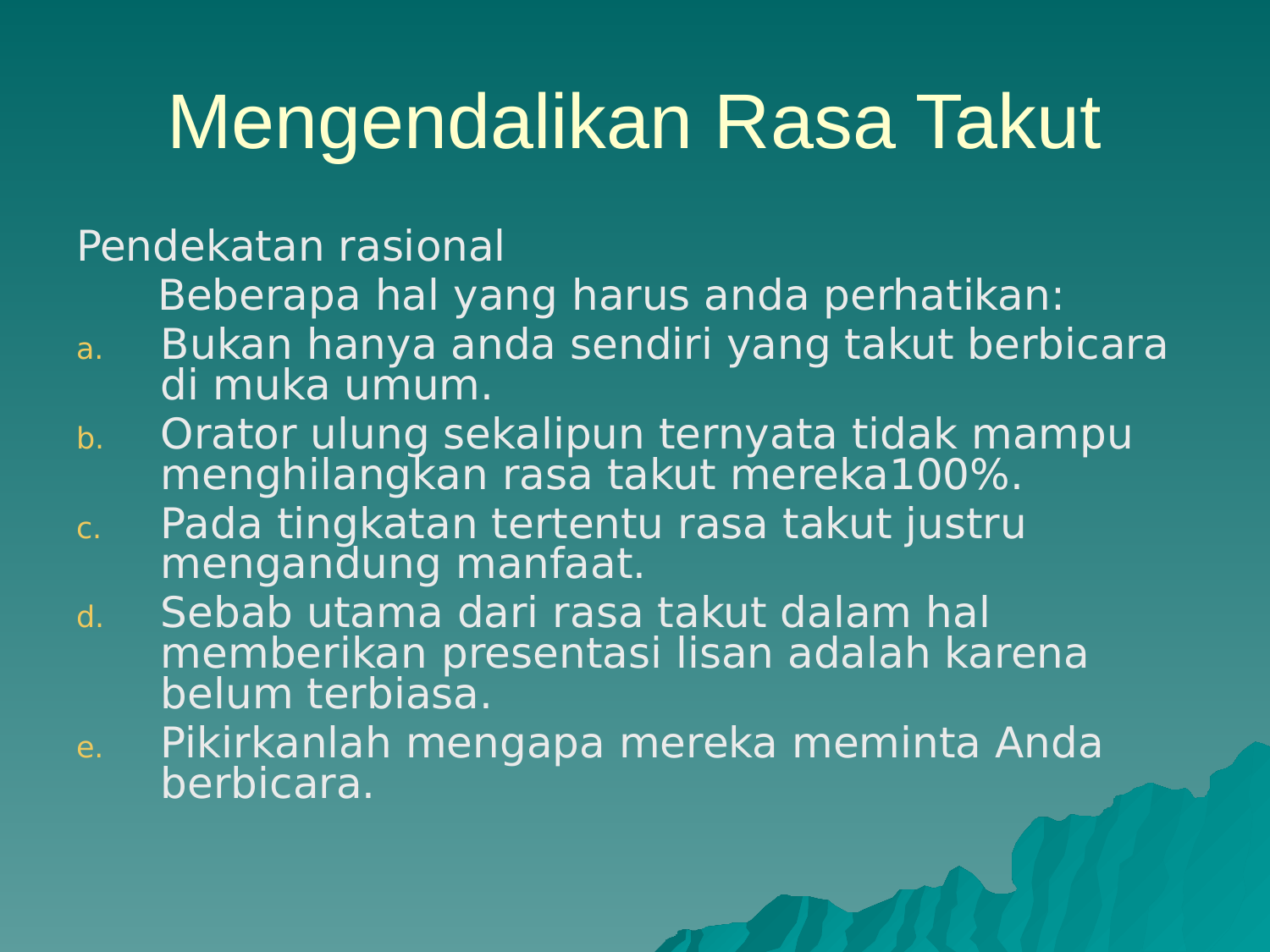

# Mengendalikan Rasa Takut
Pendekatan rasional
      Beberapa hal yang harus anda perhatikan:
Bukan hanya anda sendiri yang takut berbicara di muka umum.
Orator ulung sekalipun ternyata tidak mampu menghilangkan rasa takut mereka100%.
Pada tingkatan tertentu rasa takut justru mengandung manfaat.
Sebab utama dari rasa takut dalam hal memberikan presentasi lisan adalah karena belum terbiasa.
Pikirkanlah mengapa mereka meminta Anda berbicara.